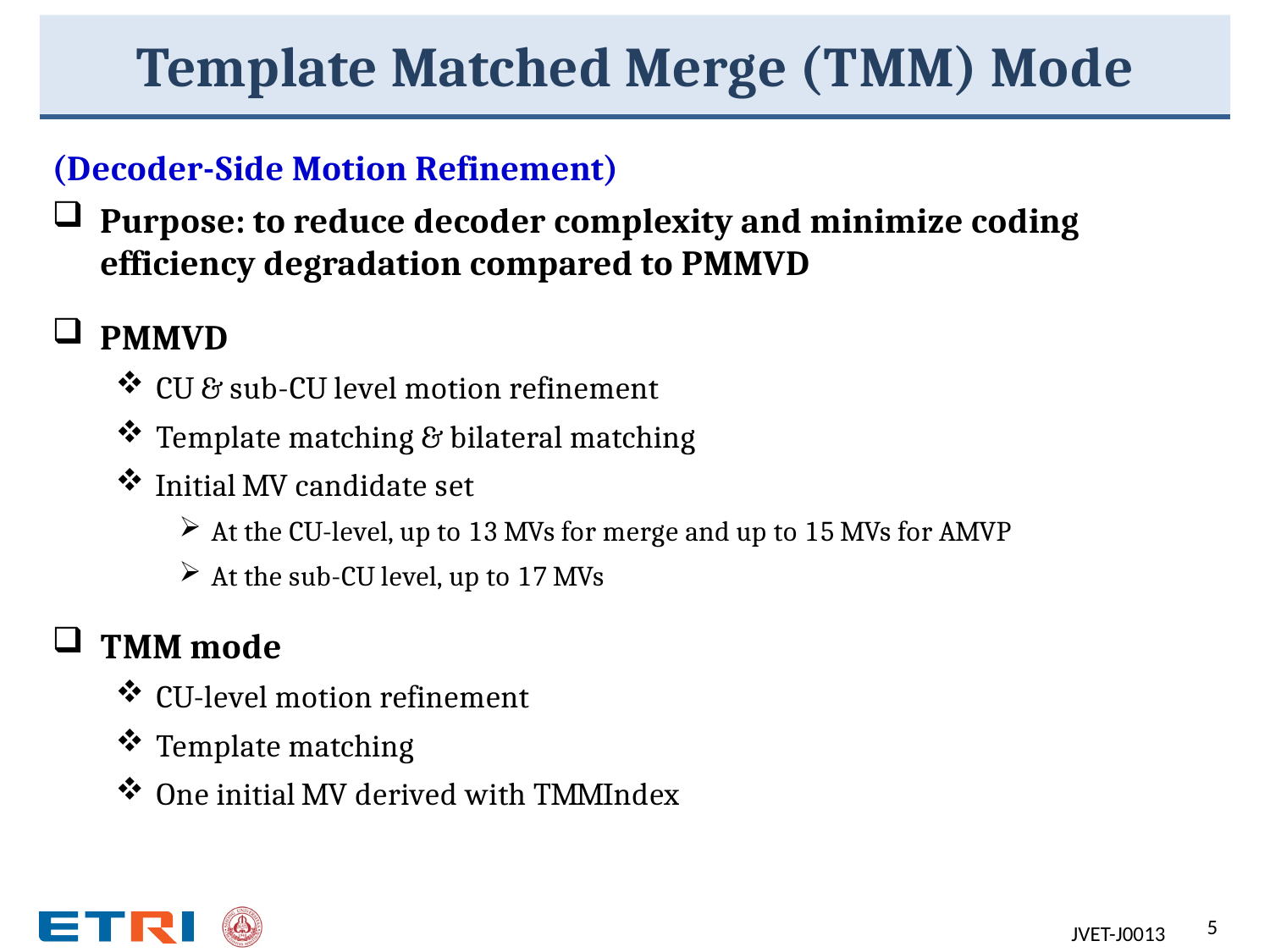

# Template Matched Merge (TMM) Mode
(Decoder-Side Motion Refinement)
Purpose: to reduce decoder complexity and minimize coding efficiency degradation compared to PMMVD
PMMVD
CU & sub-CU level motion refinement
Template matching & bilateral matching
Initial MV candidate set
At the CU-level, up to 13 MVs for merge and up to 15 MVs for AMVP
At the sub-CU level, up to 17 MVs
TMM mode
CU-level motion refinement
Template matching
One initial MV derived with TMMIndex
5